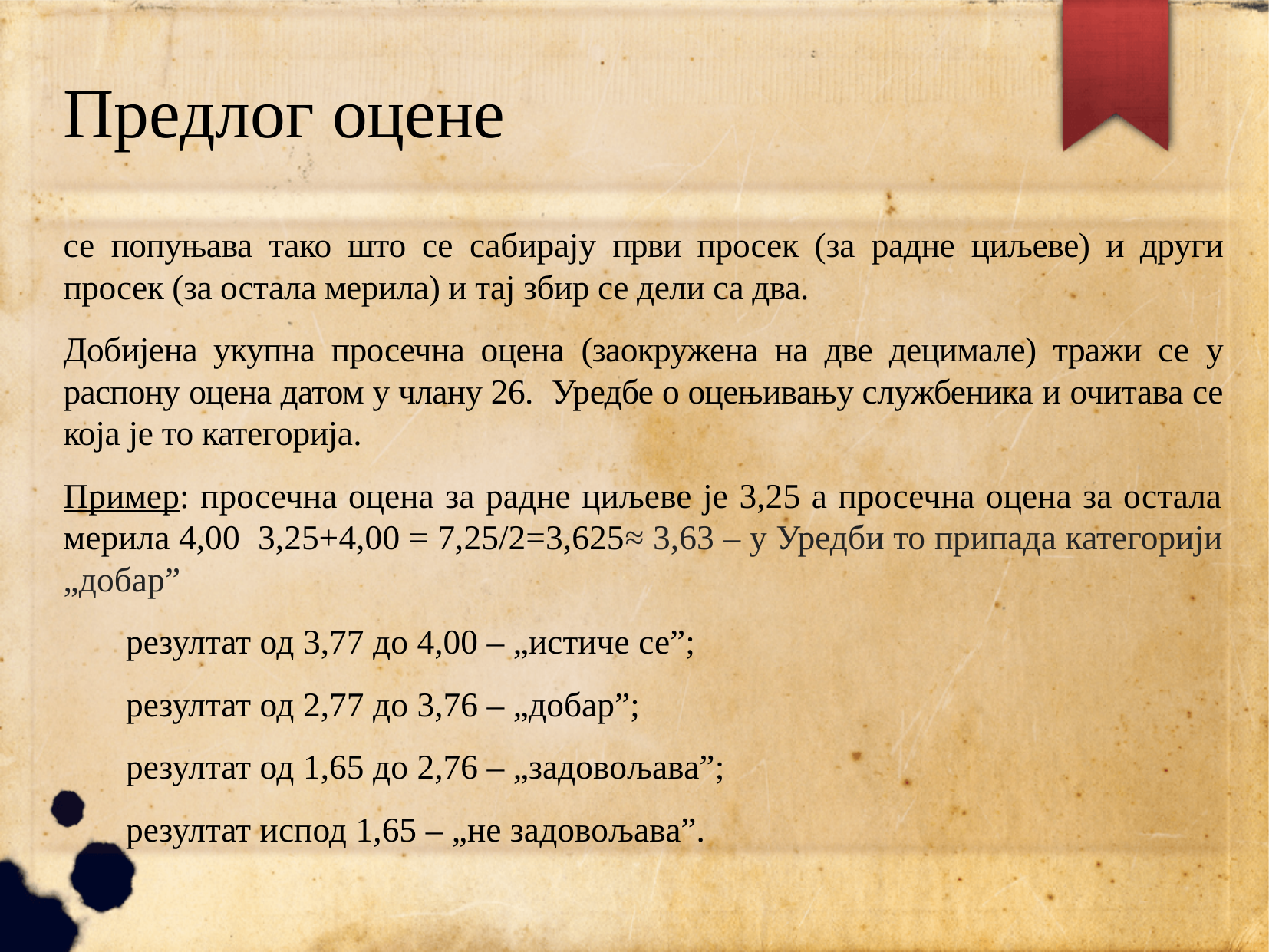

# Предлог оцене
се попуњава тако што се сабирају први просек (за радне циљеве) и други просек (за остала мерила) и тај збир се дели са два.
Добијена укупна просечна оцена (заокружена на две децимале) тражи се у распону оцена датом у члану 26.  Уредбе о оцењивању службеника и очитава се која је то категорија.
Пример: просечна оцена за радне циљеве је 3,25 а просечна оцена за остала мерила 4,00  3,25+4,00 = 7,25/2=3,625≈ 3,63 – у Уредби то припада категорији „добар”
резултат од 3,77 до 4,00 – „истиче се”;
резултат од 2,77 до 3,76 – „добар”;
резултат од 1,65 до 2,76 – „задовољава”;
резултат испод 1,65 – „не задовољава”.